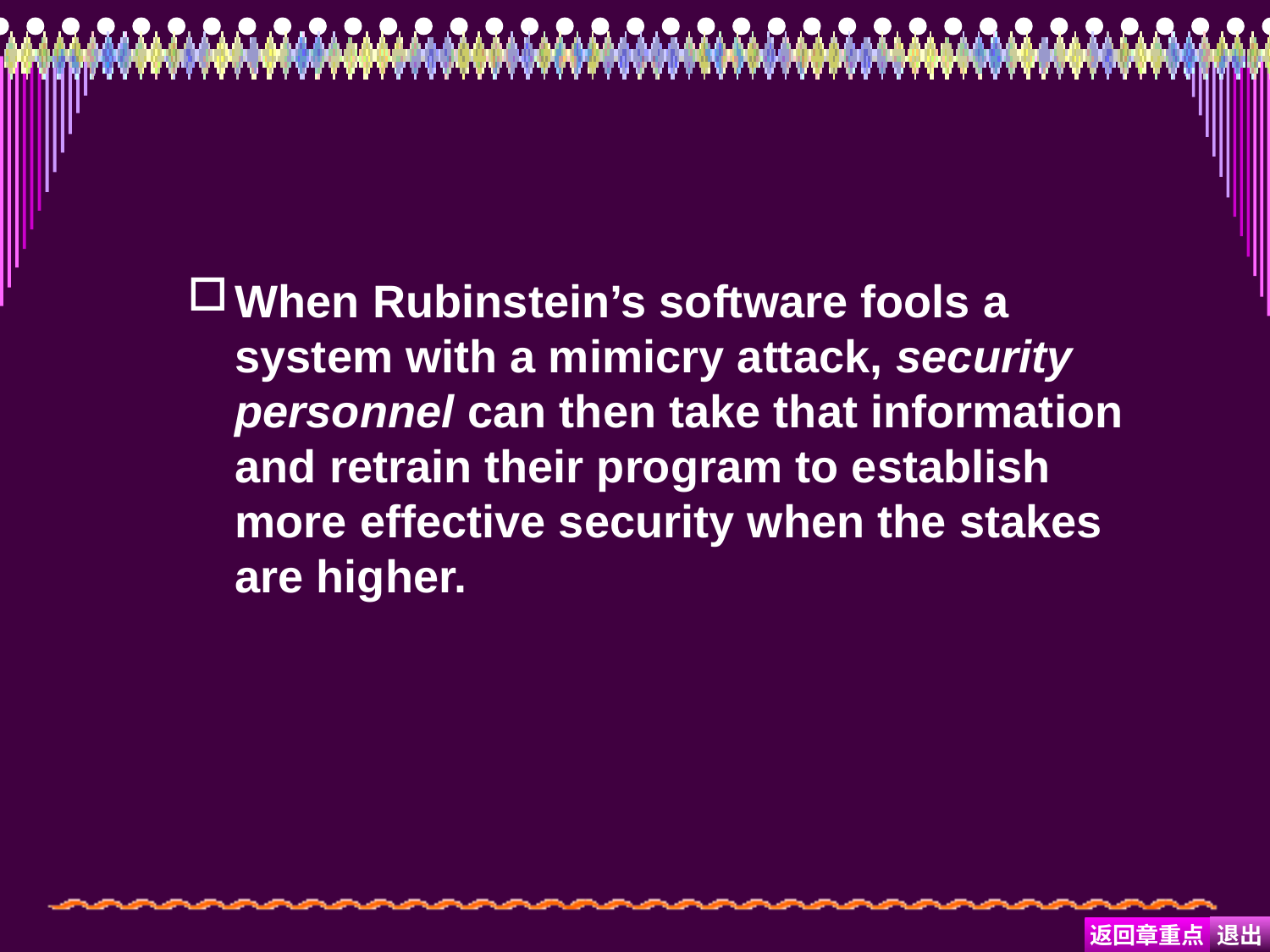

#
When Rubinstein’s software fools a system with a mimicry attack, security personnel can then take that information and retrain their program to establish more effective security when the stakes are higher.